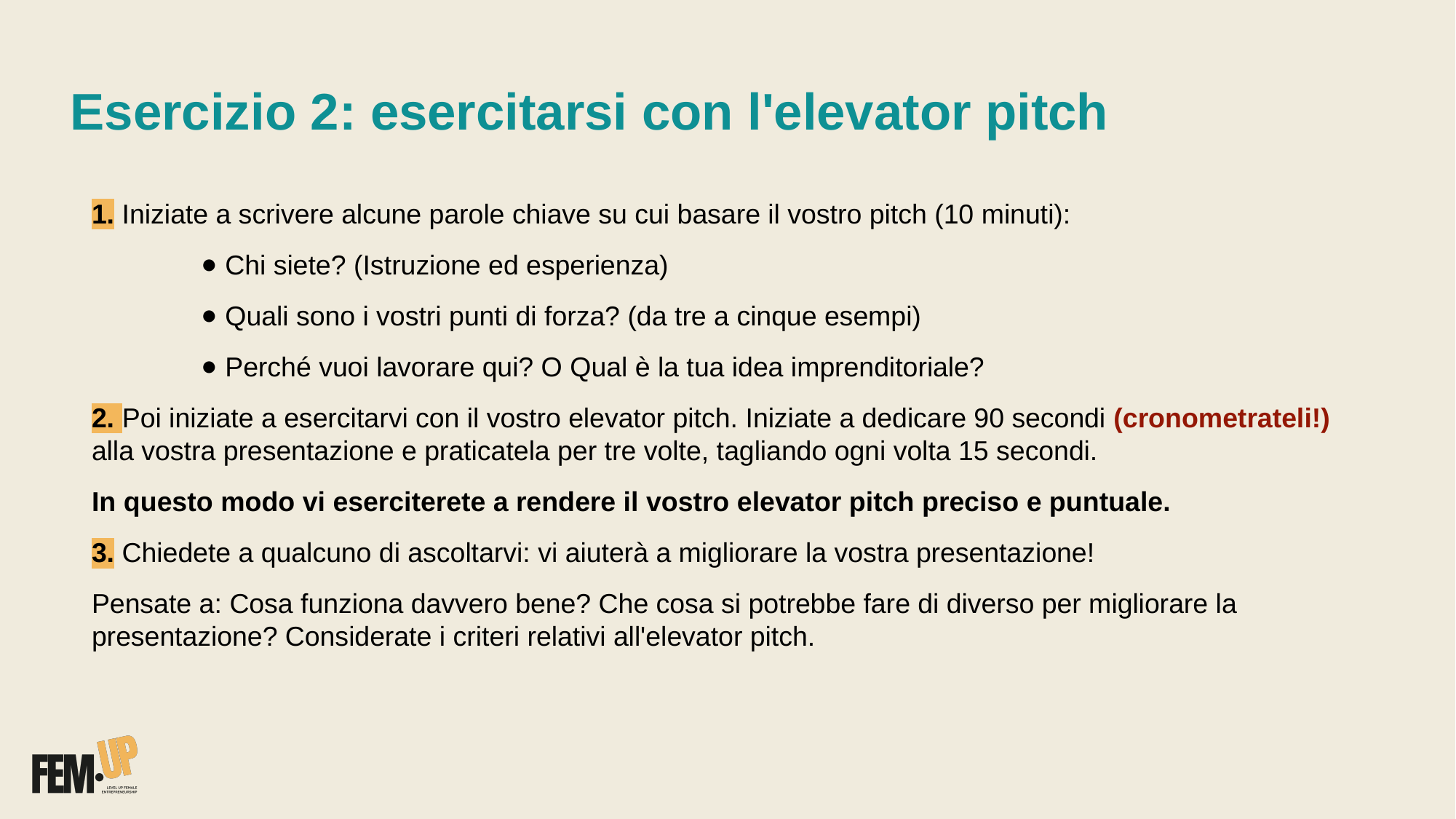

# Esercizio 2: esercitarsi con l'elevator pitch
1. Iniziate a scrivere alcune parole chiave su cui basare il vostro pitch (10 minuti):
 Chi siete? (Istruzione ed esperienza)
 Quali sono i vostri punti di forza? (da tre a cinque esempi)
 Perché vuoi lavorare qui? O Qual è la tua idea imprenditoriale?
2. Poi iniziate a esercitarvi con il vostro elevator pitch. Iniziate a dedicare 90 secondi (cronometrateli!) alla vostra presentazione e praticatela per tre volte, tagliando ogni volta 15 secondi.
In questo modo vi eserciterete a rendere il vostro elevator pitch preciso e puntuale.
3. Chiedete a qualcuno di ascoltarvi: vi aiuterà a migliorare la vostra presentazione!
Pensate a: Cosa funziona davvero bene? Che cosa si potrebbe fare di diverso per migliorare la presentazione? Considerate i criteri relativi all'elevator pitch.